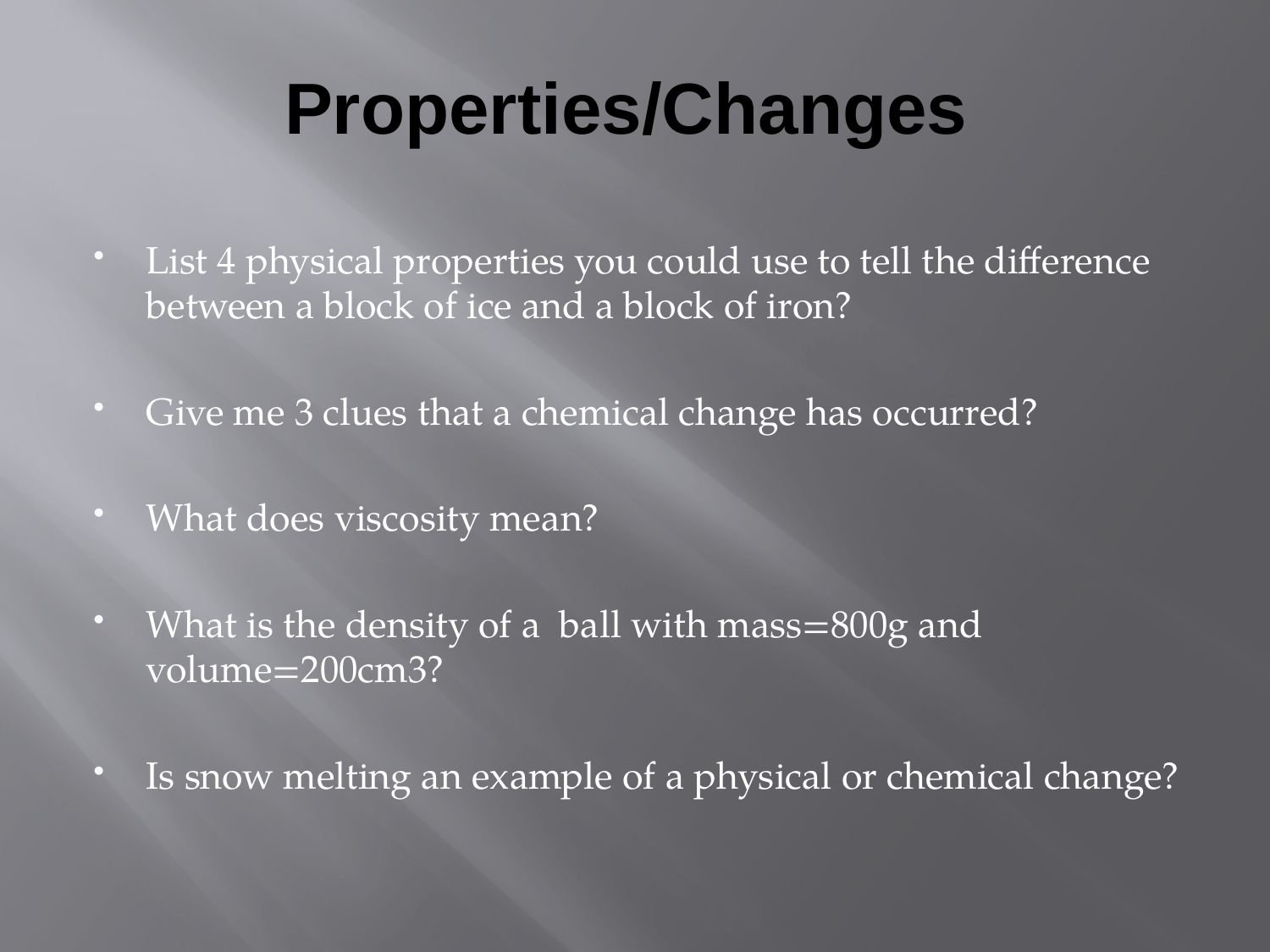

# Properties/Changes

List 4 physical properties you could use to tell the difference between a block of ice and a block of iron?

Give me 3 clues that a chemical change has occurred?

What does viscosity mean?

What is the density of a  ball with mass=800g and volume=200cm3?

Is snow melting an example of a physical or chemical change?